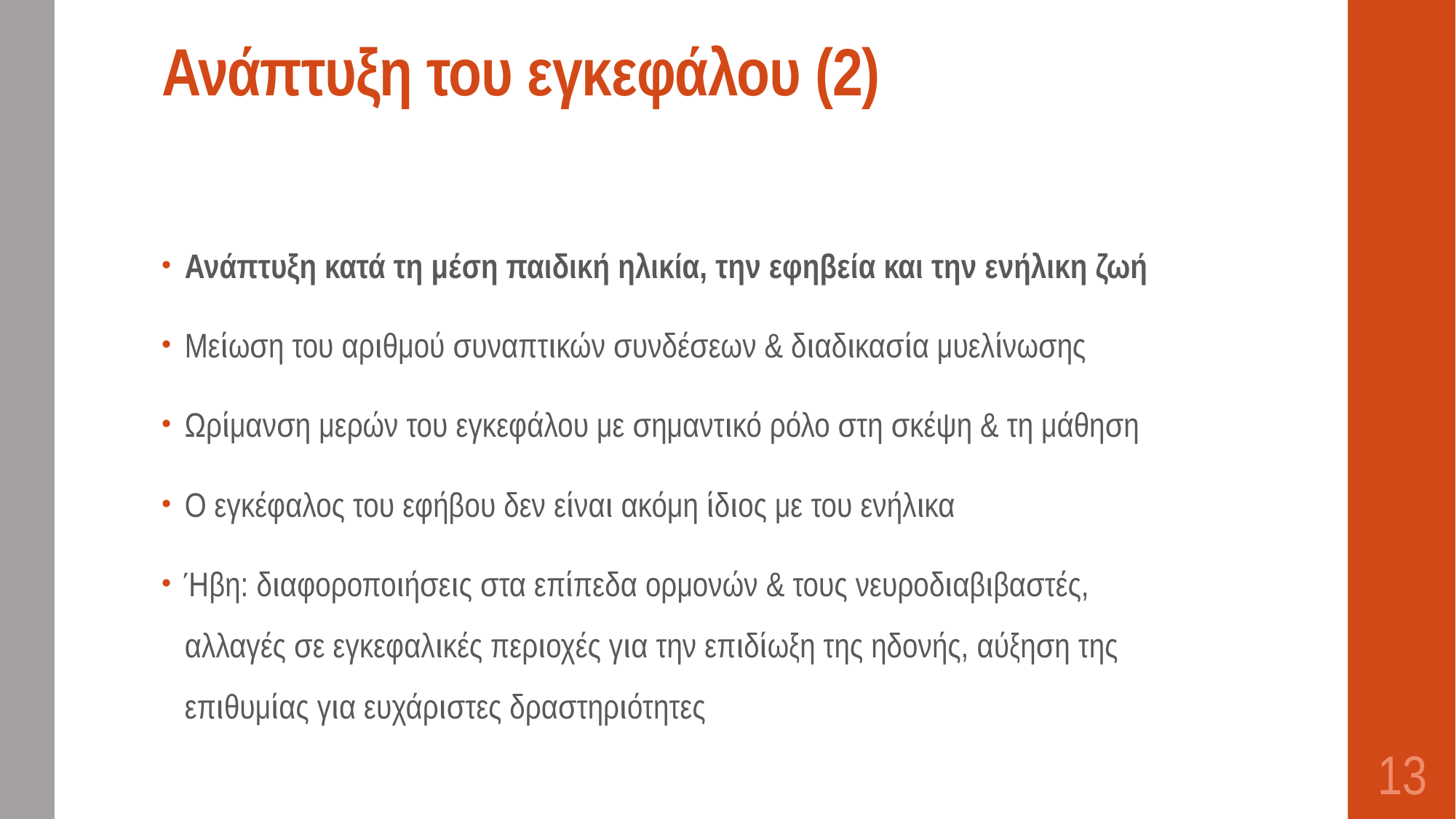

# Ανάπτυξη του εγκεφάλου (2)
Ανάπτυξη κατά τη μέση παιδική ηλικία, την εφηβεία και την ενήλικη ζωή
Μείωση του αριθμού συναπτικών συνδέσεων & διαδικασία μυελίνωσης
Ωρίμανση μερών του εγκεφάλου με σημαντικό ρόλο στη σκέψη & τη μάθηση
Ο εγκέφαλος του εφήβου δεν είναι ακόμη ίδιος με του ενήλικα
Ήβη: διαφοροποιήσεις στα επίπεδα ορμονών & τους νευροδιαβιβαστές, αλλαγές σε εγκεφαλικές περιοχές για την επιδίωξη της ηδονής, αύξηση της επιθυμίας για ευχάριστες δραστηριότητες
13